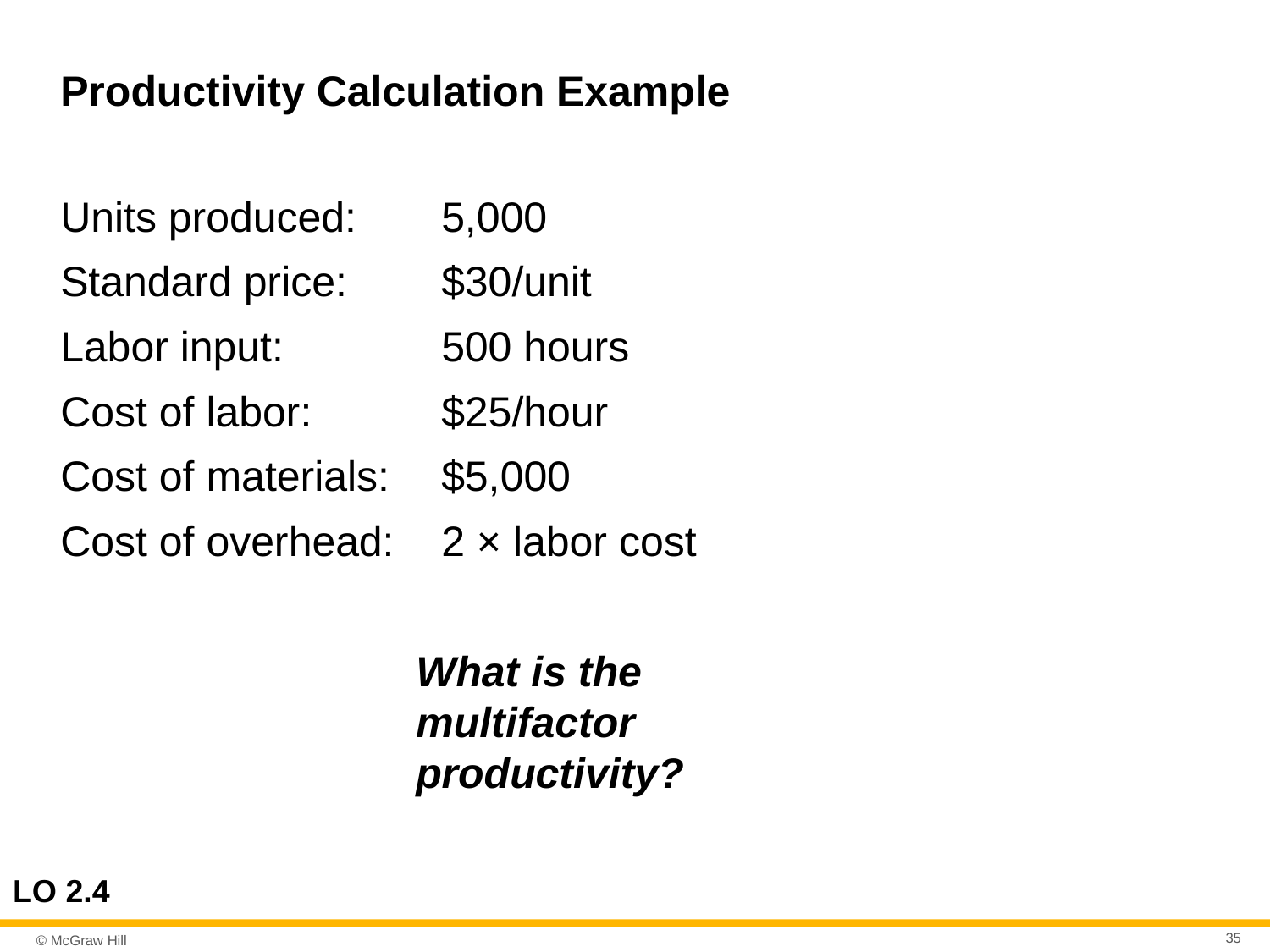

# Productivity Calculation Example
Units produced: 	5,000
Standard price:	$30/unit
Labor input:		500 hours
Cost of labor:		$25/hour
Cost of materials: 	$5,000
Cost of overhead: 	2 × labor cost
What is the multifactor productivity?
LO 2.4